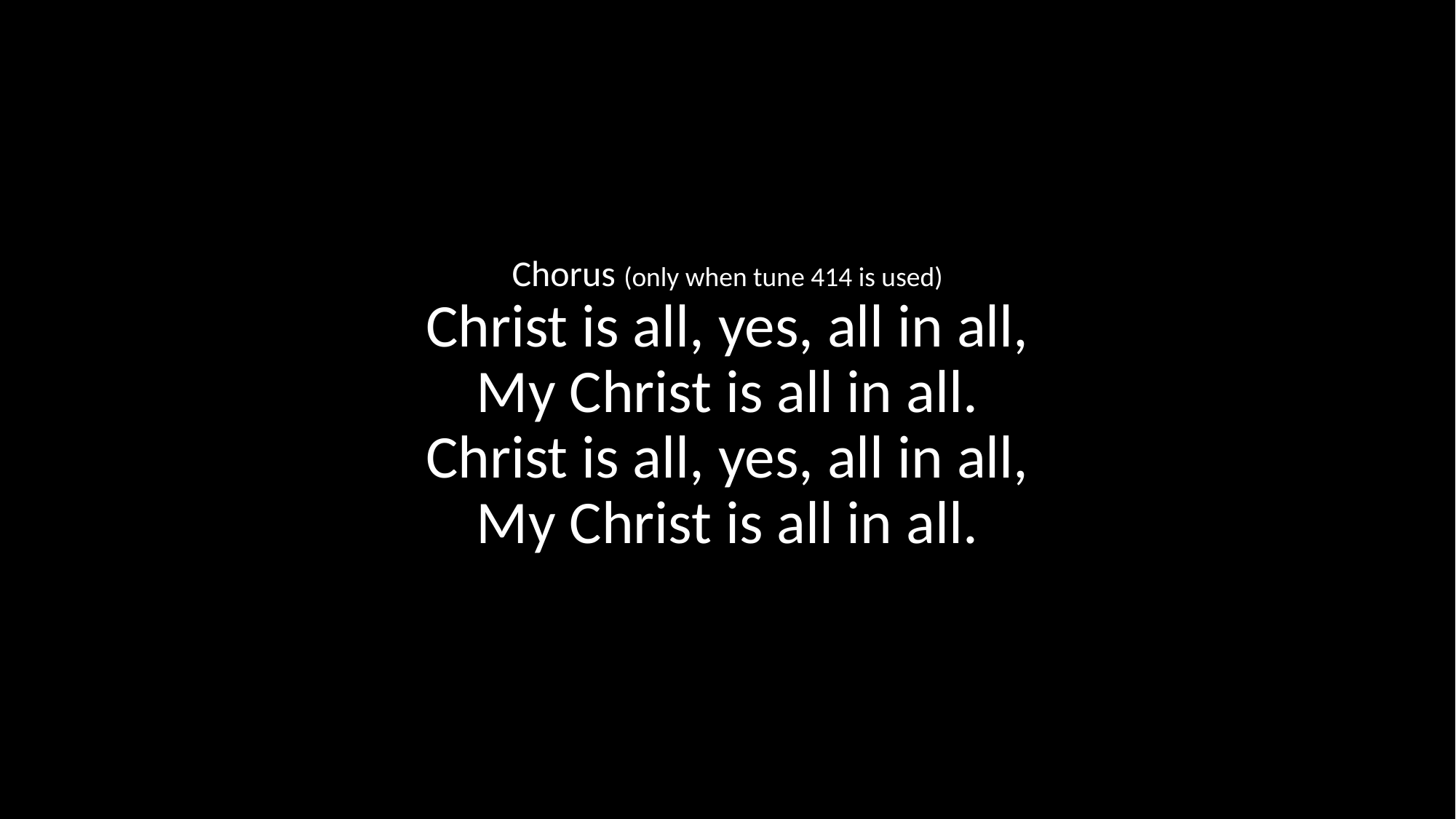

Chorus (only when tune 414 is used)
Christ is all, yes, all in all,
My Christ is all in all.
Christ is all, yes, all in all,
My Christ is all in all.